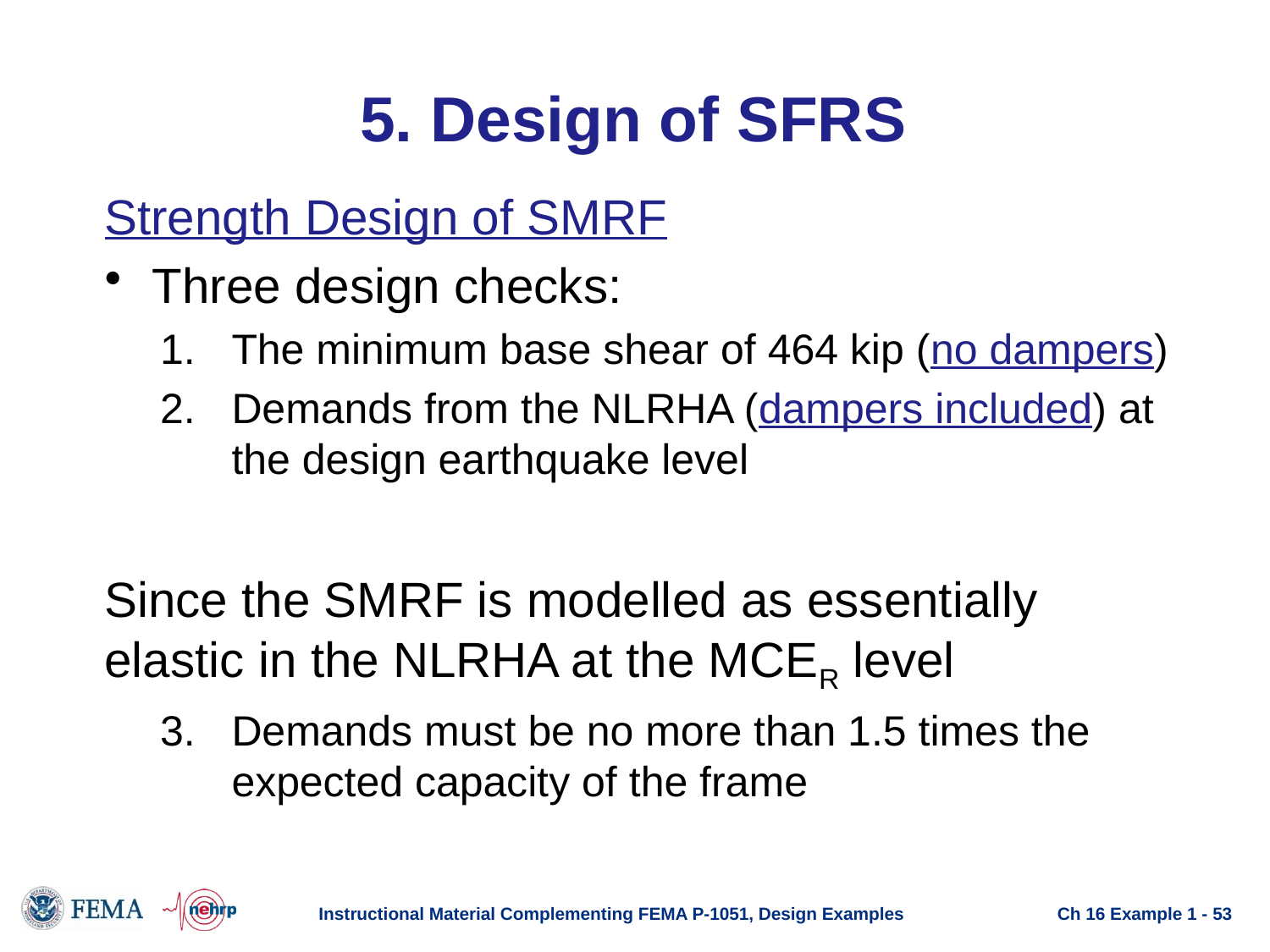

# 5. Design of SFRS
Strength Design of SMRF
Three design checks:
The minimum base shear of 464 kip (no dampers)
Demands from the NLRHA (dampers included) at the design earthquake level

Since the SMRF is modelled as essentially elastic in the NLRHA at the MCER level
Demands must be no more than 1.5 times the expected capacity of the frame

Instructional Material Complementing FEMA P-1051, Design Examples
Ch 16 Example 1 - 53